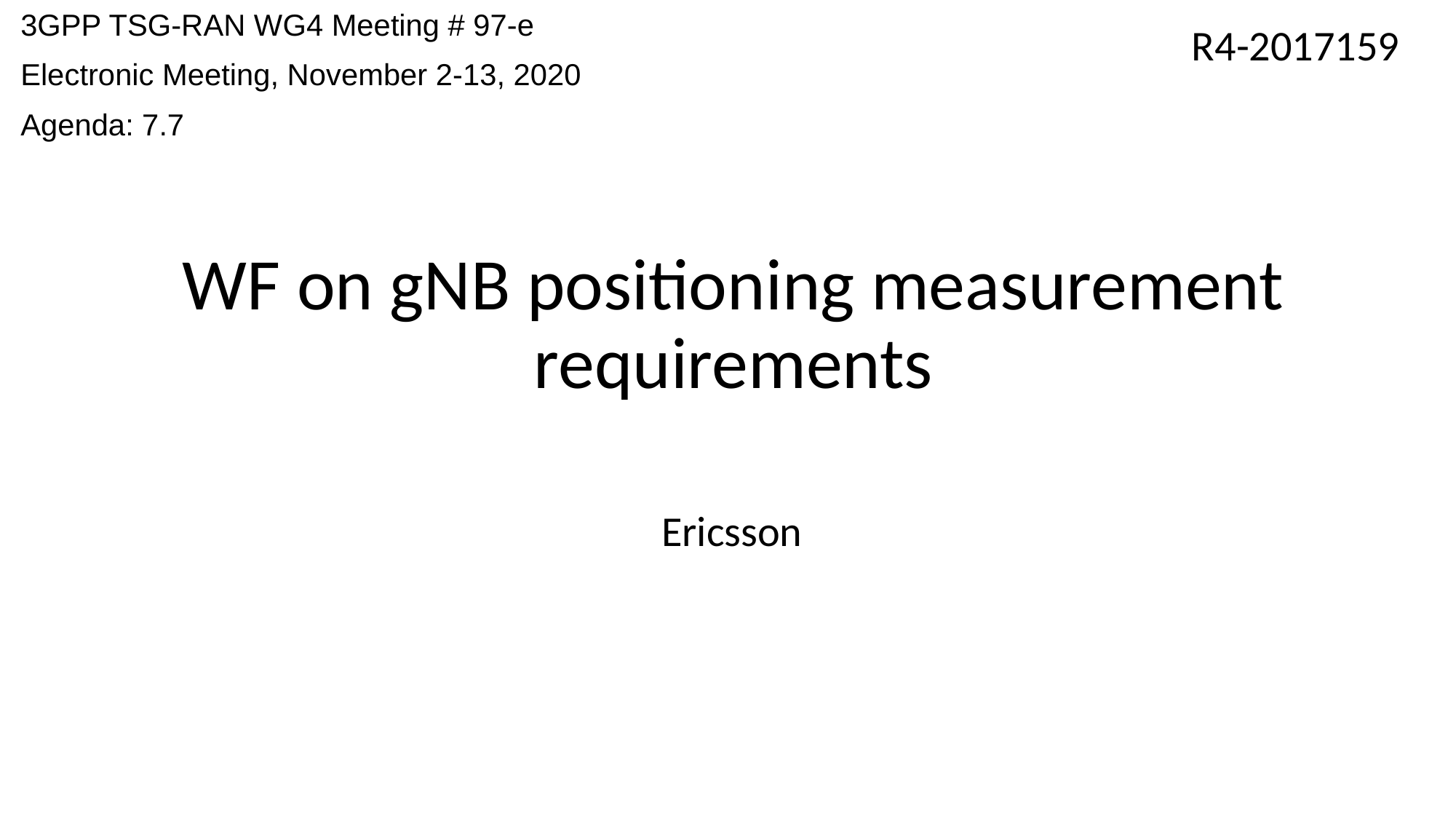

3GPP TSG-RAN WG4 Meeting # 97-e
Electronic Meeting, November 2-13, 2020
Agenda: 7.7
R4-2017159
# WF on gNB positioning measurement requirements
Ericsson